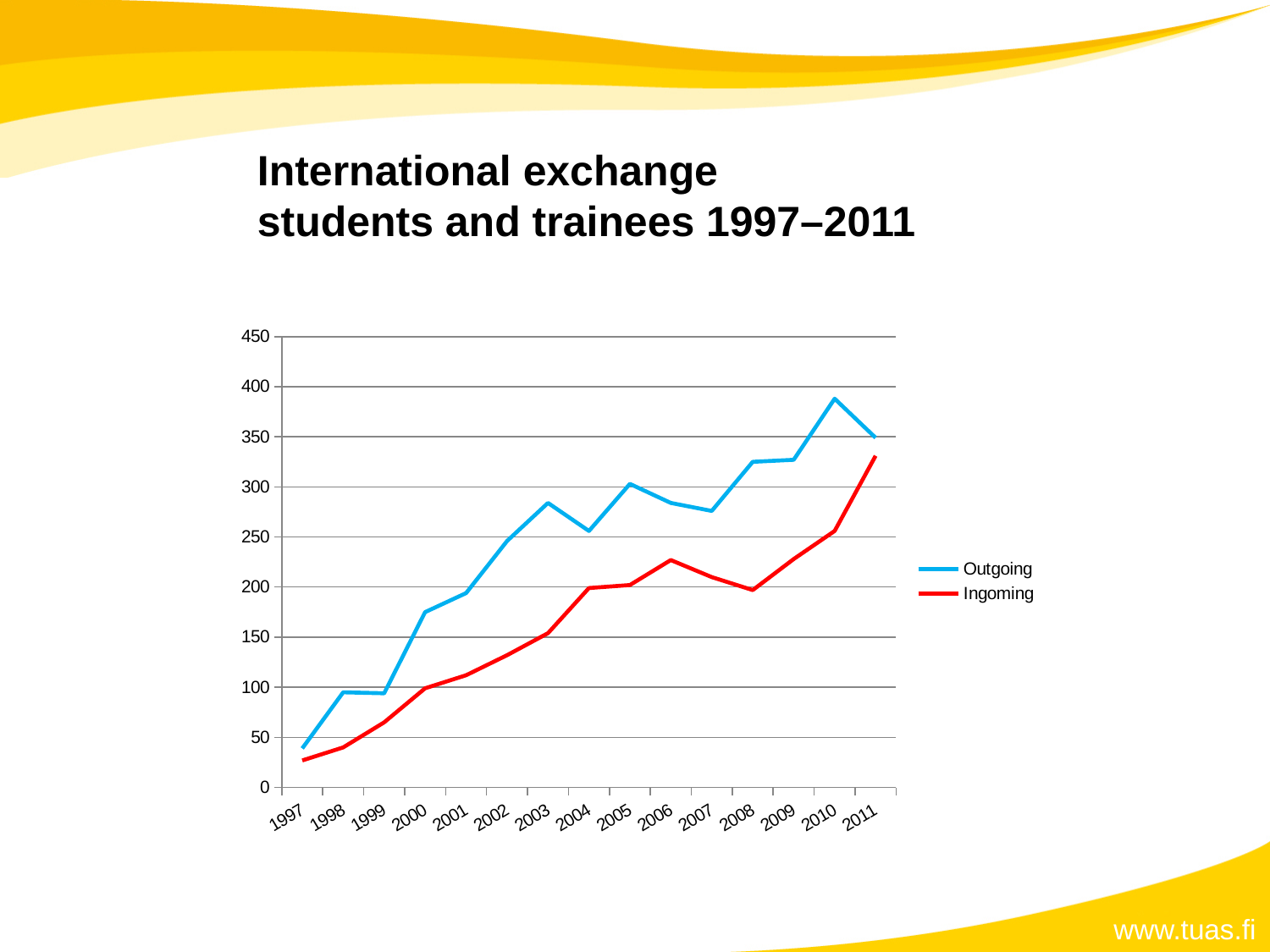

International exchange
students and trainees 1997–2011

### Chart

| Category | Outgoing | Ingoming |
|---|---|---|
| 1997 | 39.0 | 27.0 |
| 1998 | 95.0 | 40.0 |
| 1999 | 94.0 | 65.0 |
| 2000 | 175.0 | 99.0 |
| 2001 | 194.0 | 112.0 |
| 2002 | 246.0 | 132.0 |
| 2003 | 284.0 | 154.0 |
| 2004 | 256.0 | 199.0 |
| 2005 | 303.0 | 202.0 |
| 2006 | 284.0 | 227.0 |
| 2007 | 276.0 | 210.0 |
| 2008 | 325.0 | 197.0 |
| 2009 | 327.0 | 228.0 |
| 2010 | 388.0 | 256.0 |
| 2011 | 349.0 | 331.0 |